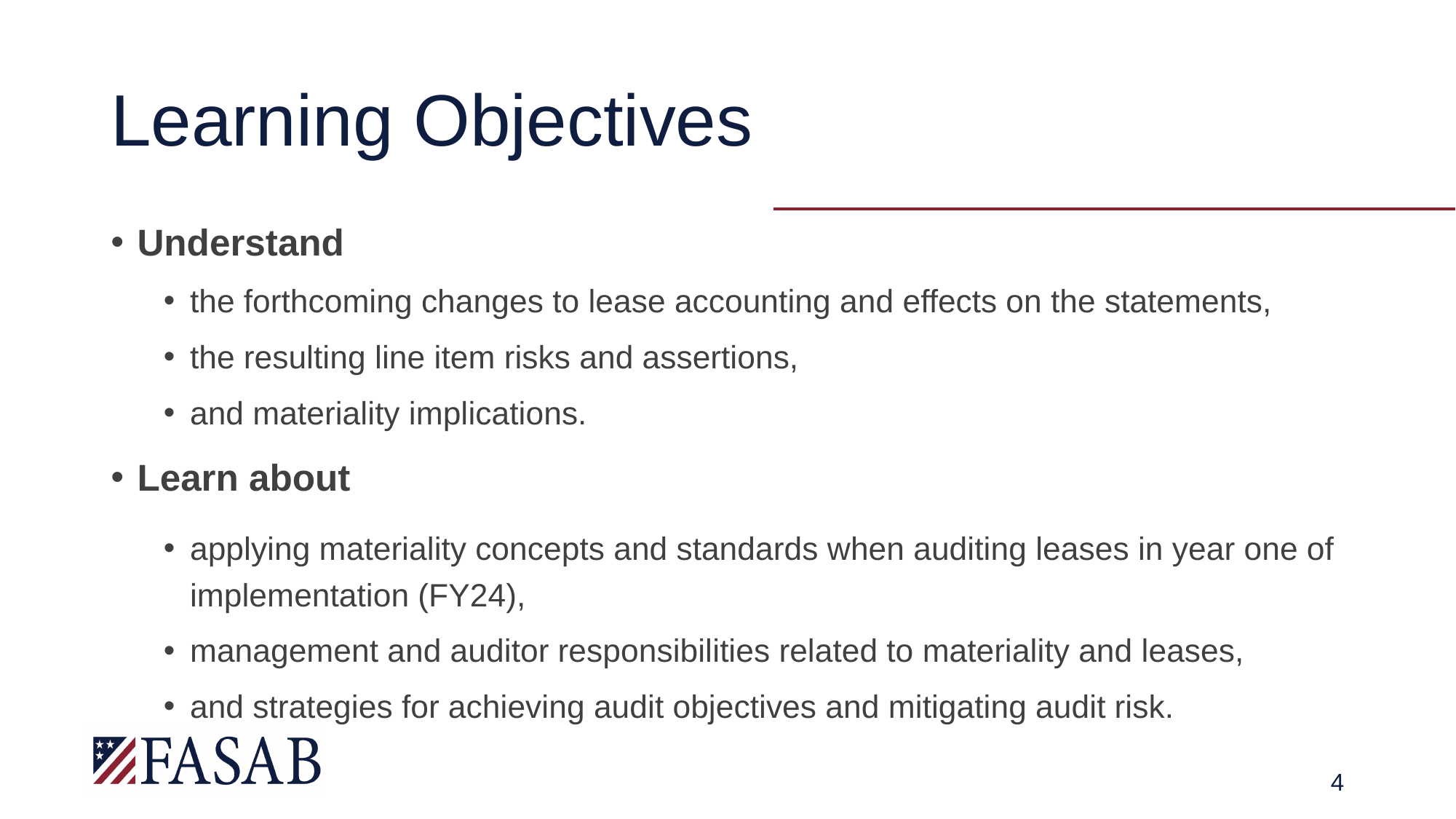

# Learning Objectives
Understand
the forthcoming changes to lease accounting and effects on the statements,
the resulting line item risks and assertions,
and materiality implications.
Learn about
applying materiality concepts and standards when auditing leases in year one of implementation (FY24),
management and auditor responsibilities related to materiality and leases,
and strategies for achieving audit objectives and mitigating audit risk.

4